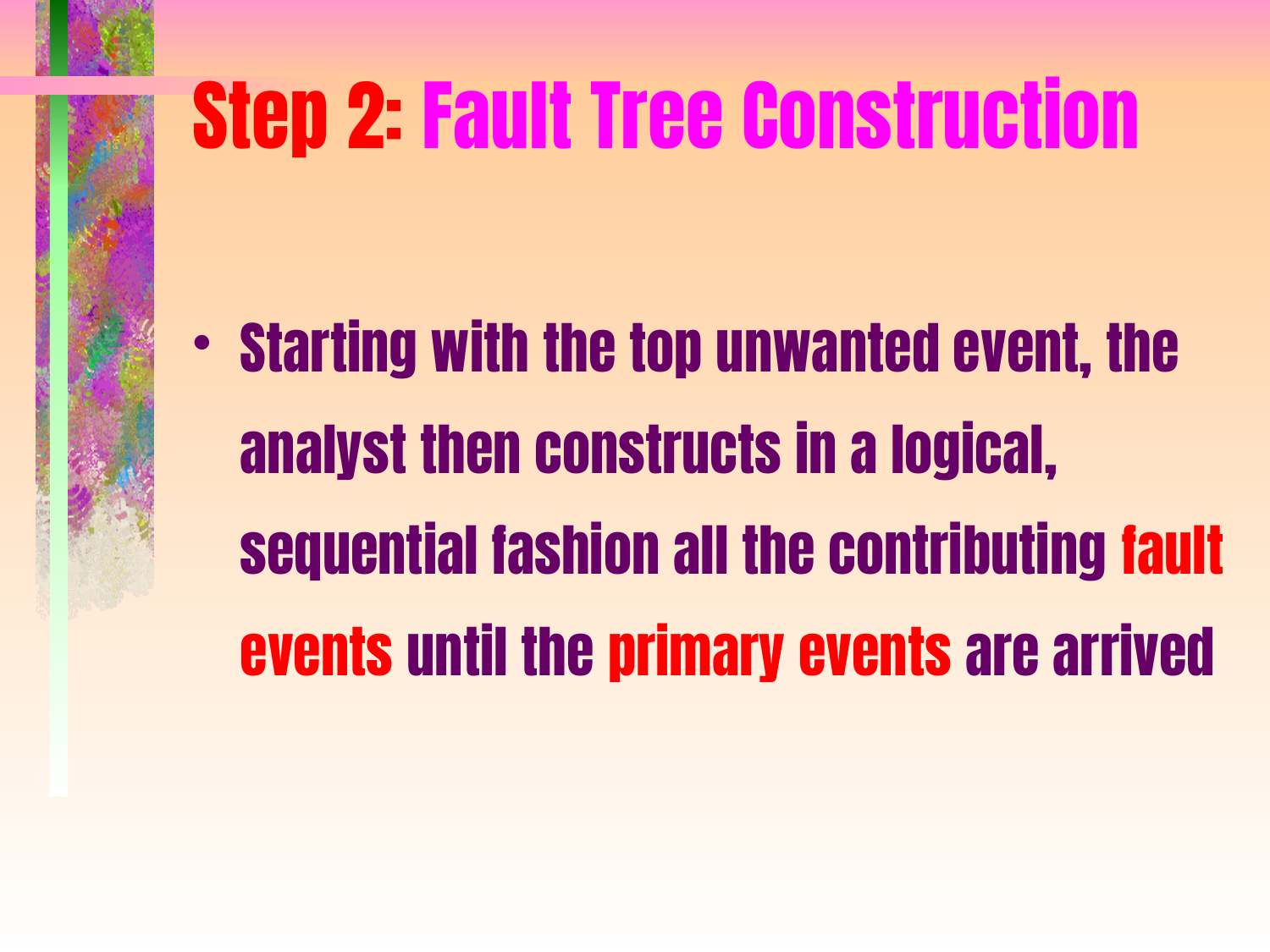

# Step 2: Fault Tree Construction
Starting with the top unwanted event, the analyst then constructs in a logical, sequential fashion all the contributing fault events until the primary events are arrived